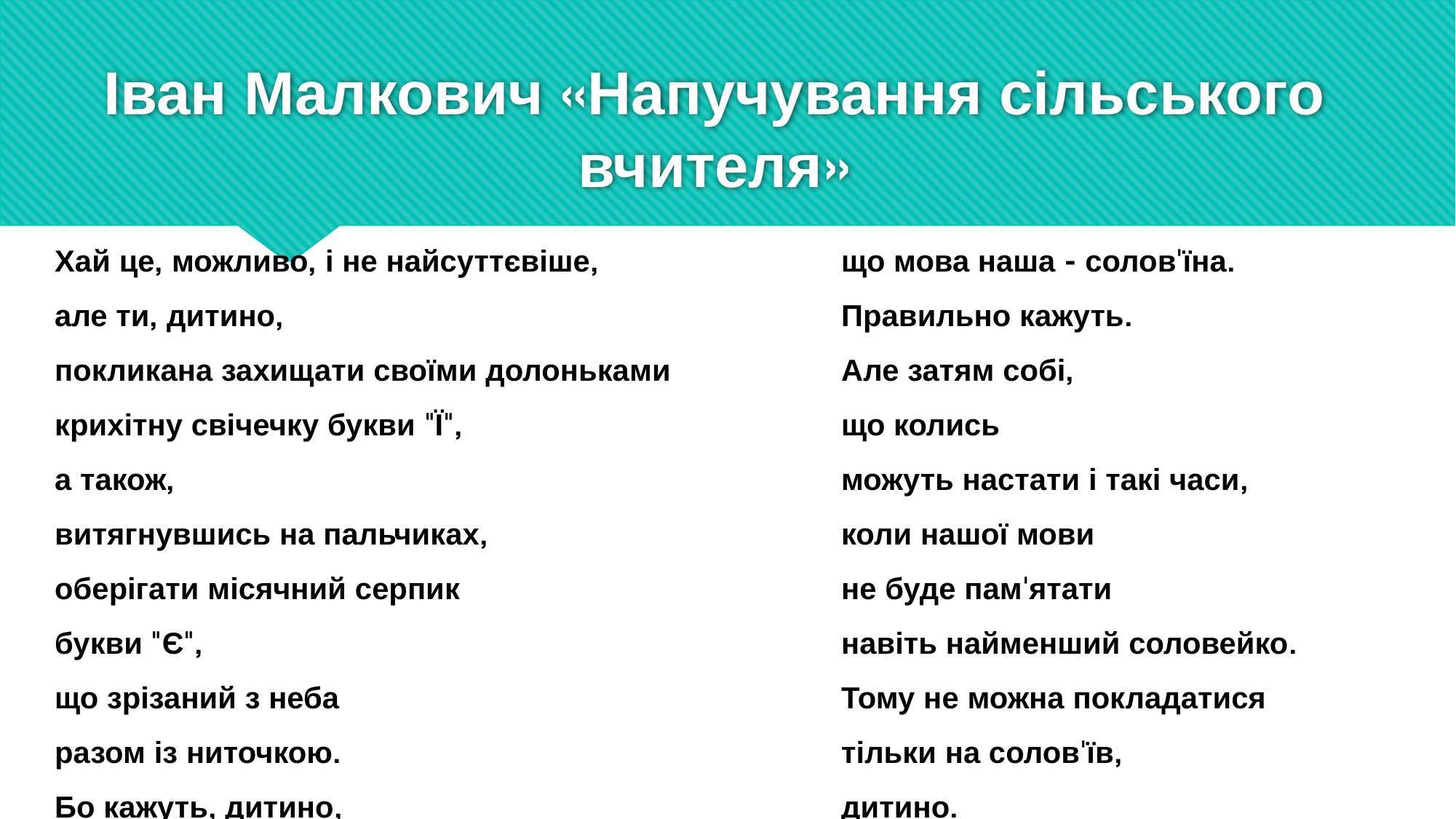

# Іван Малкович «Напучування сільського вчителя»
Хай це, можливо, і не найсуттєвіше,
але ти, дитино,
покликана захищати своїми долоньками
крихітну свічечку букви "Ї",
а також,
витягнувшись на пальчиках,
оберігати місячний серпик
букви "Є",
що зрізаний з неба
разом із ниточкою.
Бо кажуть, дитино,
що мова наша - солов'їна.
Правильно кажуть.
Але затям собі,
що колись
можуть настати і такі часи,
коли нашої мови
не буде пам'ятати
навіть найменший соловейко.
Тому не можна покладатися
тільки на солов'їв,
дитино.